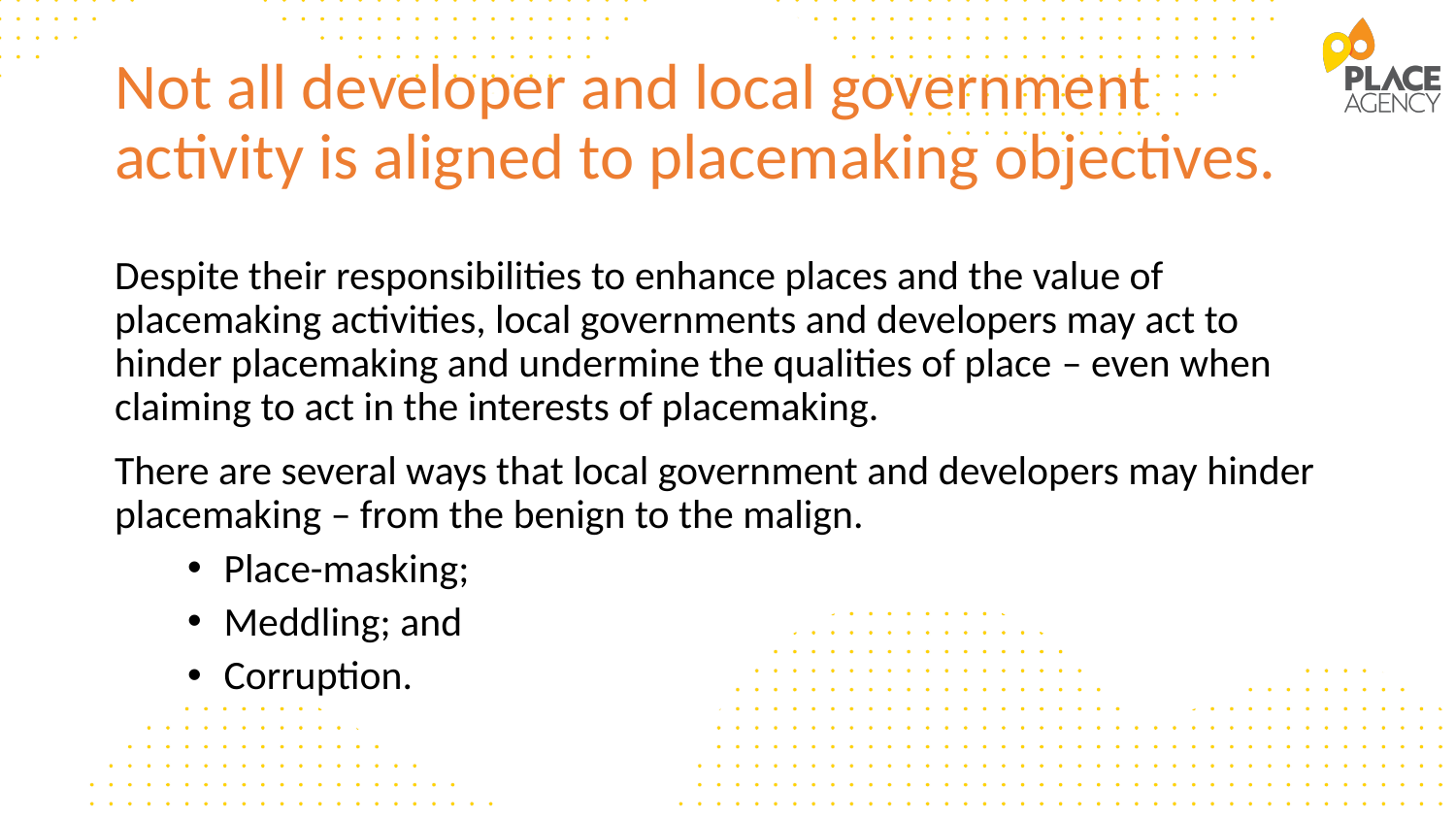

# Not all developer and local government activity is aligned to placemaking objectives.

Despite their responsibilities to enhance places and the value of placemaking activities, local governments and developers may act to hinder placemaking and undermine the qualities of place – even when claiming to act in the interests of placemaking.
There are several ways that local government and developers may hinder placemaking – from the benign to the malign.
Place-masking;
Meddling; and
Corruption.